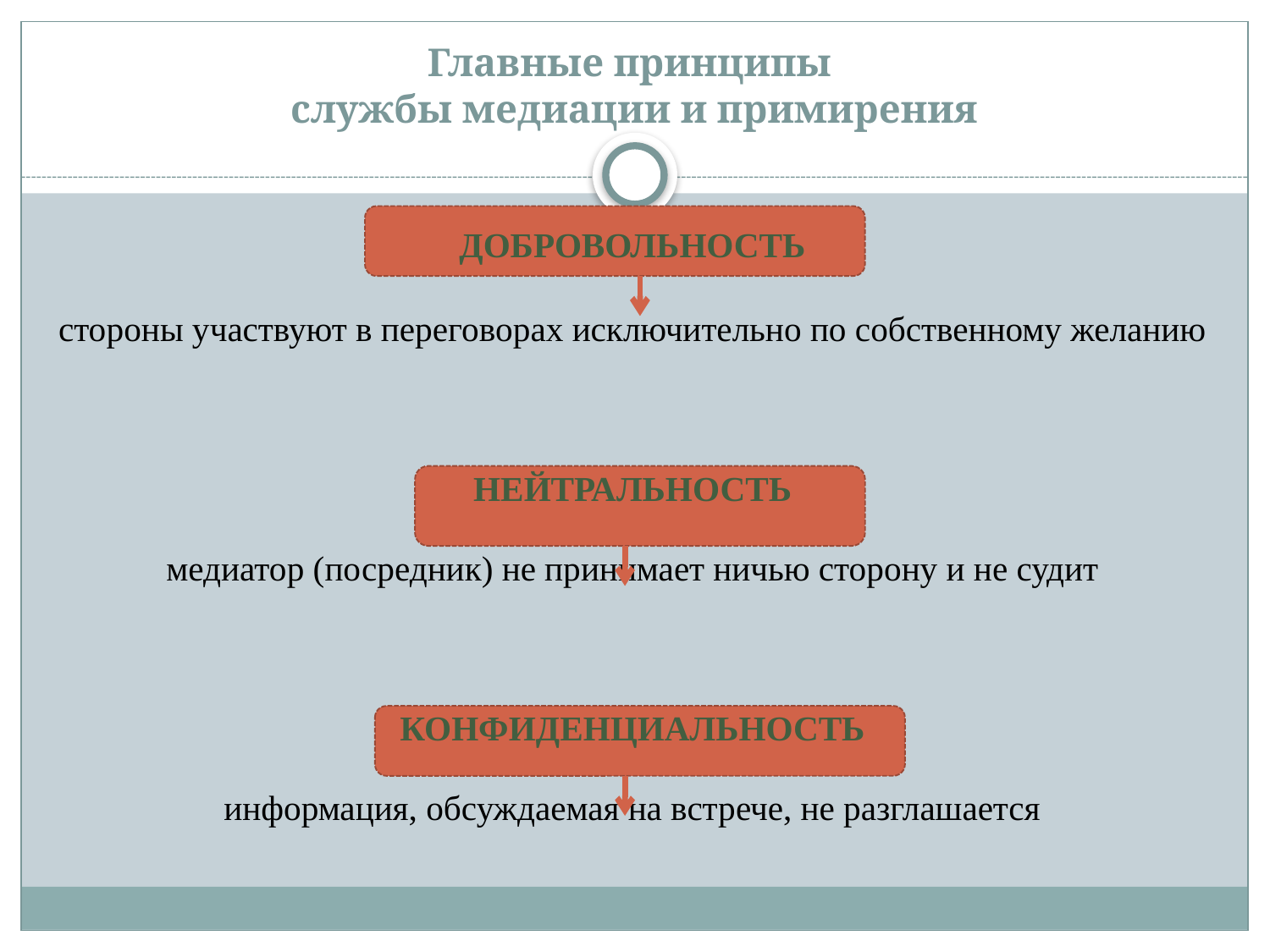

# Главные принципы службы медиации и примирения

ДОБРОВОЛЬНОСТЬ
стороны участвуют в переговорах исключительно по собственному желанию

НЕЙТРАЛЬНОСТЬ
медиатор (посредник) не принимает ничью сторону и не судит

КОНФИДЕНЦИАЛЬНОСТЬ
информация, обсуждаемая на встрече, не разглашается